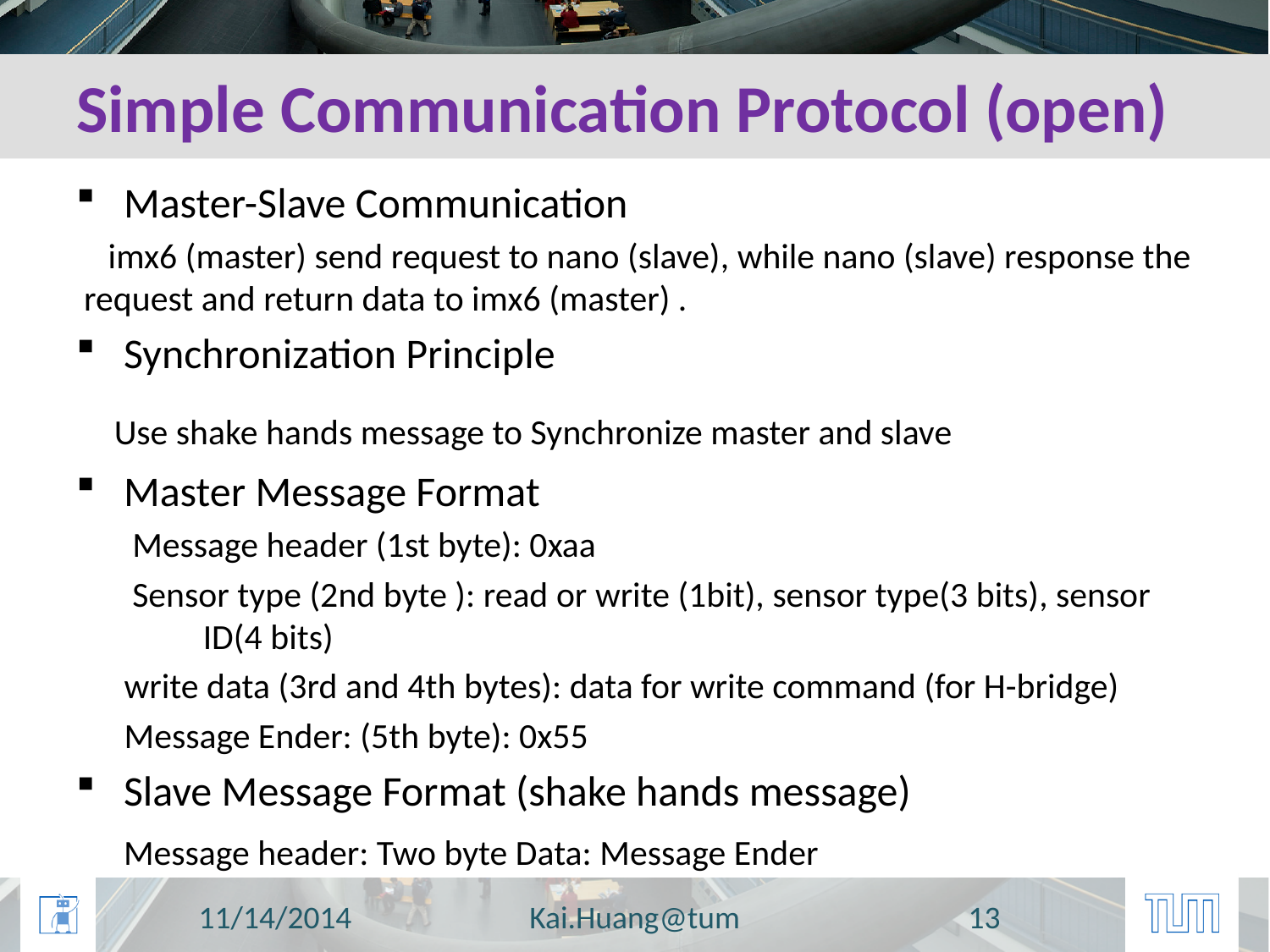

# Simple Communication Protocol (open)
Master-Slave Communication
    imx6 (master) send request to nano (slave), while nano (slave) response the  request and return data to imx6 (master) .
Synchronization Principle
   Use shake hands message to Synchronize master and slave
Master Message Format
       Message header (1st byte): 0xaa
       Sensor type (2nd byte ): read or write (1bit), sensor type(3 bits), sensor 	ID(4 bits)
      write data (3rd and 4th bytes): data for write command (for H-bridge)
      Message Ender: (5th byte): 0x55
Slave Message Format (shake hands message)
     Message header: Two byte Data: Message Ender
11/14/2014
Kai.Huang@tum
13